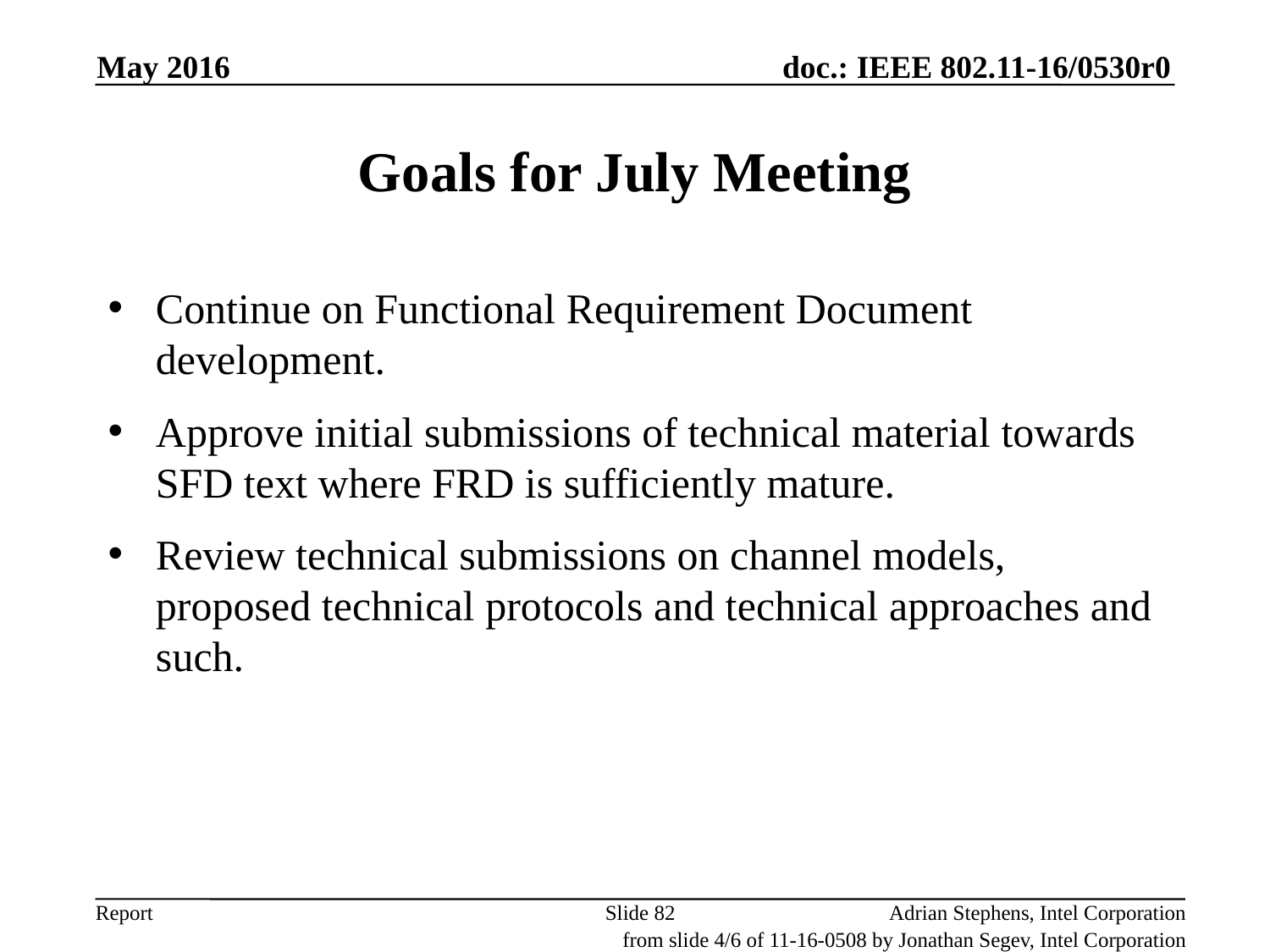

May 2016
# Goals for July Meeting
Continue on Functional Requirement Document development.
Approve initial submissions of technical material towards SFD text where FRD is sufficiently mature.
Review technical submissions on channel models, proposed technical protocols and technical approaches and such.

Slide 82
Adrian Stephens, Intel Corporation
from slide 4/6 of 11-16-0508 by Jonathan Segev, Intel Corporation